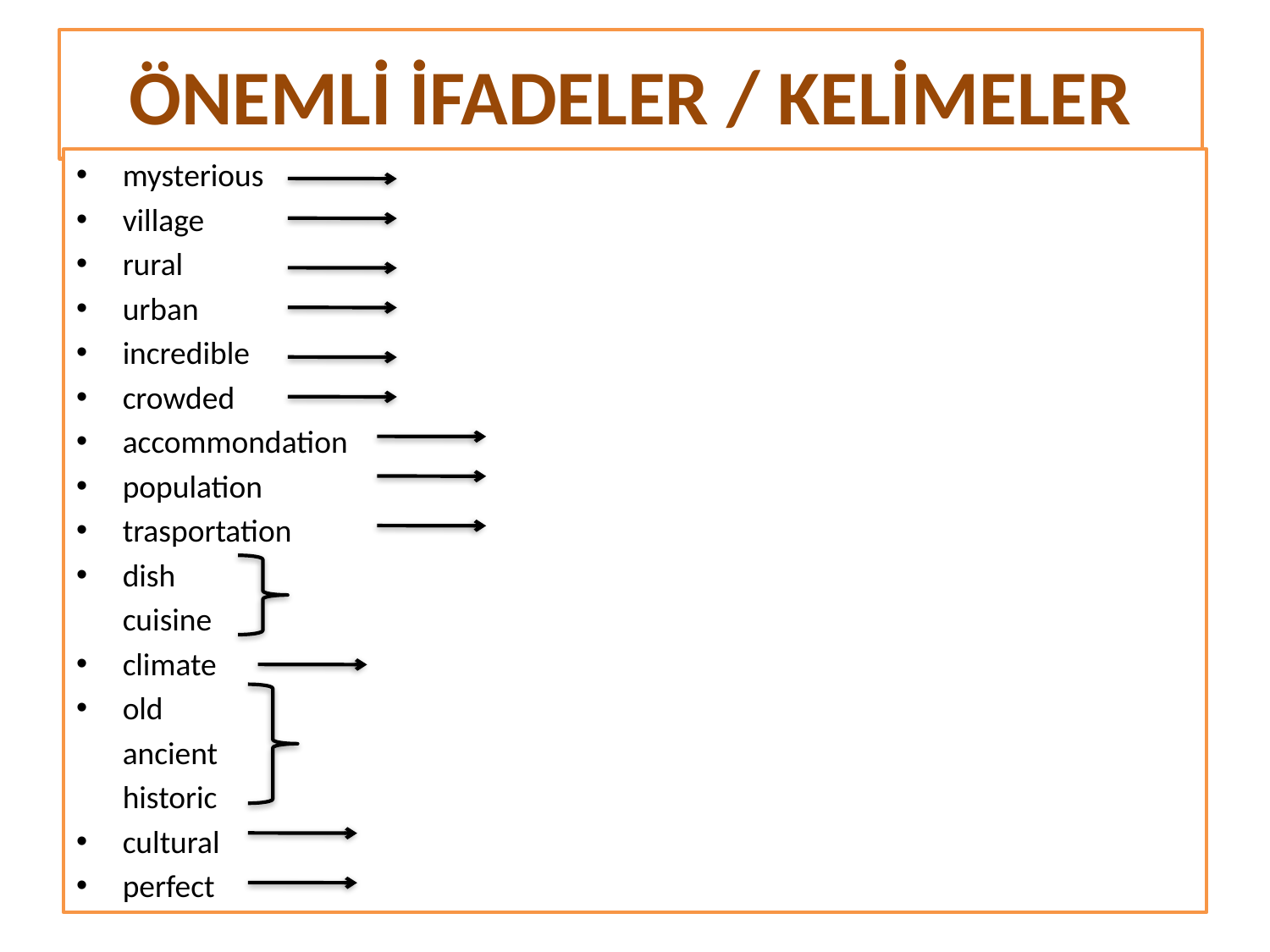

# ÖNEMLİ İFADELER / KELİMELER
mysterious
village
rural
urban
incredible
crowded
accommondation
population
trasportation
dish
	cuisine
climate
old
	ancient
	historic
cultural
perfect